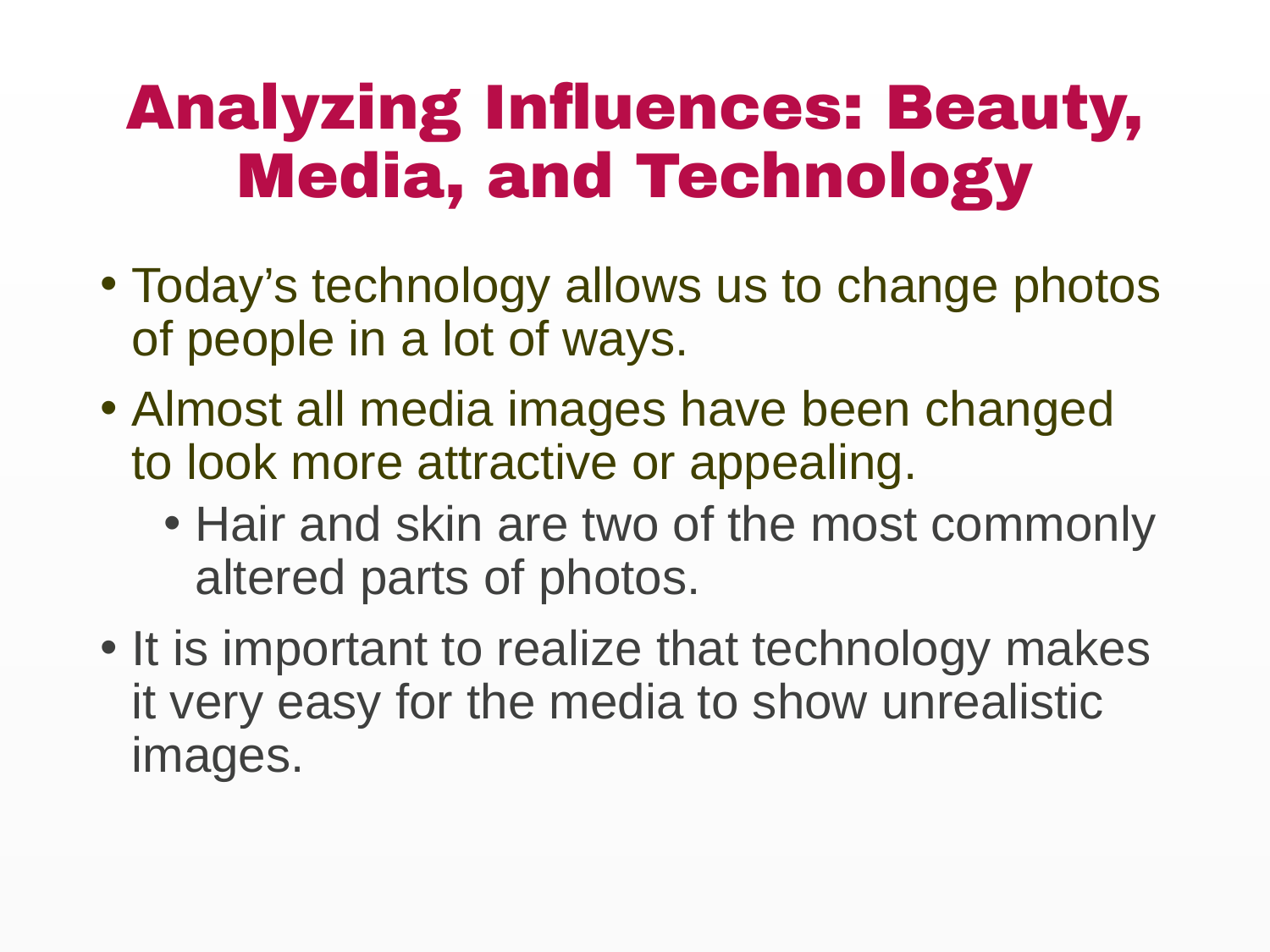

# Analyzing Influences: Beauty, Media, and Technology
Today’s technology allows us to change photos of people in a lot of ways.
Almost all media images have been changed to look more attractive or appealing.
Hair and skin are two of the most commonly altered parts of photos.
It is important to realize that technology makes it very easy for the media to show unrealistic images.